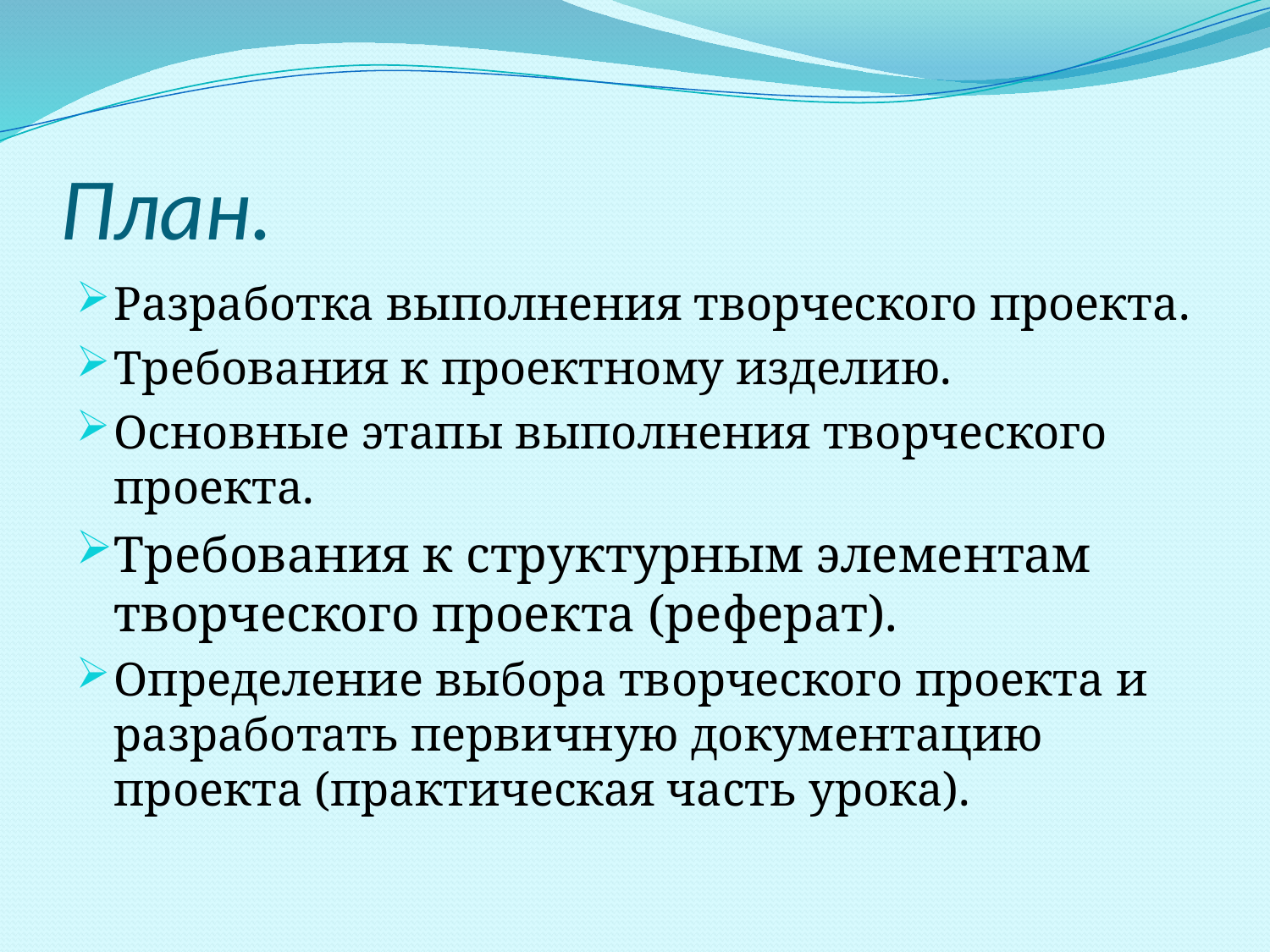

# План.
Разработка выполнения творческого проекта.
Требования к проектному изделию.
Основные этапы выполнения творческого проекта.
Требования к структурным элементам творческого проекта (реферат).
Определение выбора творческого проекта и разработать первичную документацию проекта (практическая часть урока).